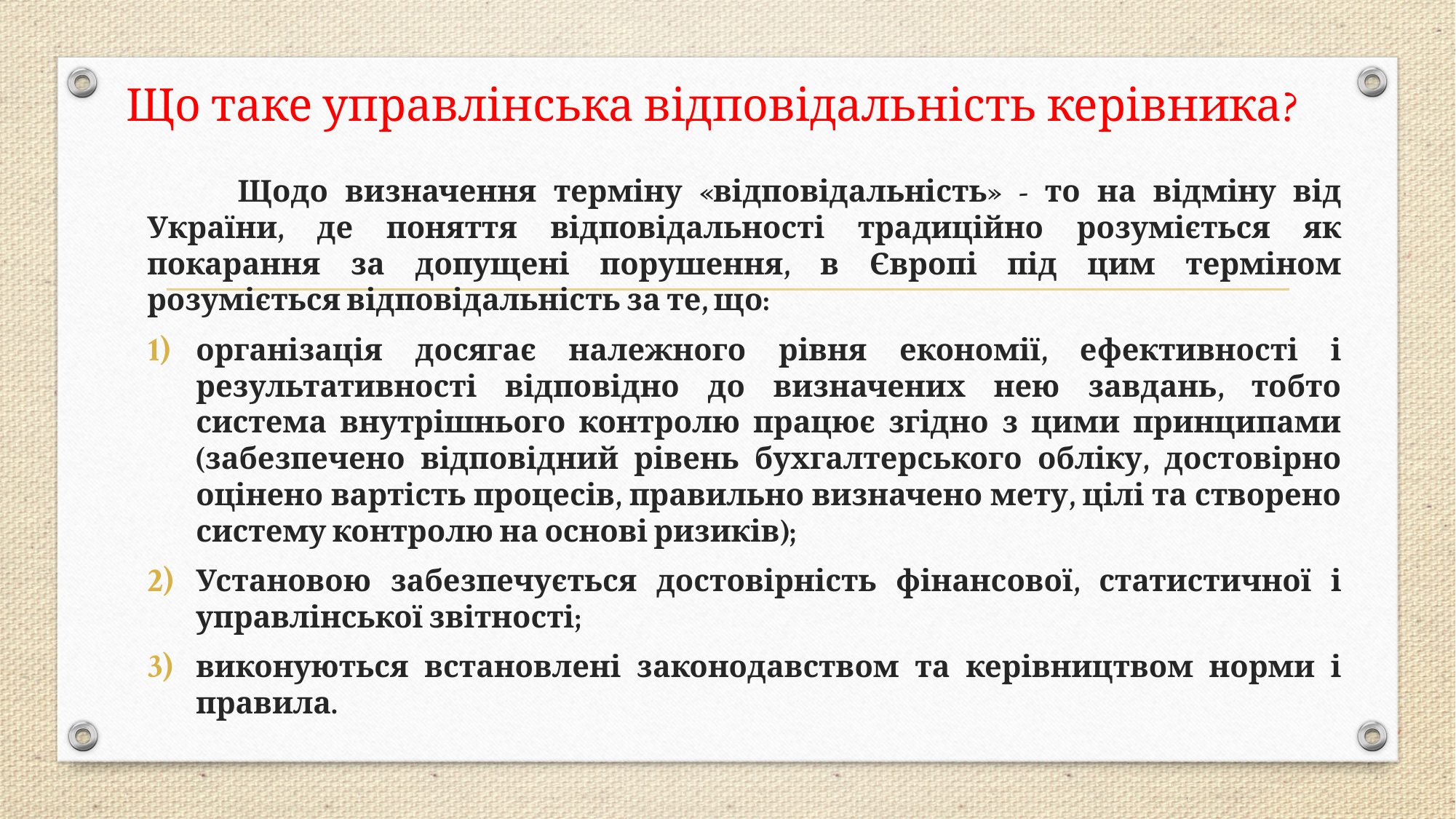

# Що таке управлінська відповідальність керівника?
	Щодо визначення терміну «відповідальність» - то на відміну від України, де поняття відповідальності традиційно розуміється як покарання за допущені порушення, в Європі під цим терміном розуміється відповідальність за те, що:
організація досягає належного рівня економії, ефективності і результативності відповідно до визначених нею завдань, тобто система внутрішнього контролю працює згідно з цими принципами (забезпечено відповідний рівень бухгалтерського обліку, достовірно оцінено вартість процесів, правильно визначено мету, цілі та створено систему контролю на основі ризиків);
Установою забезпечується достовірність фінансової, статистичної і управлінської звітності;
виконуються встановлені законодавством та керівництвом норми і правила.